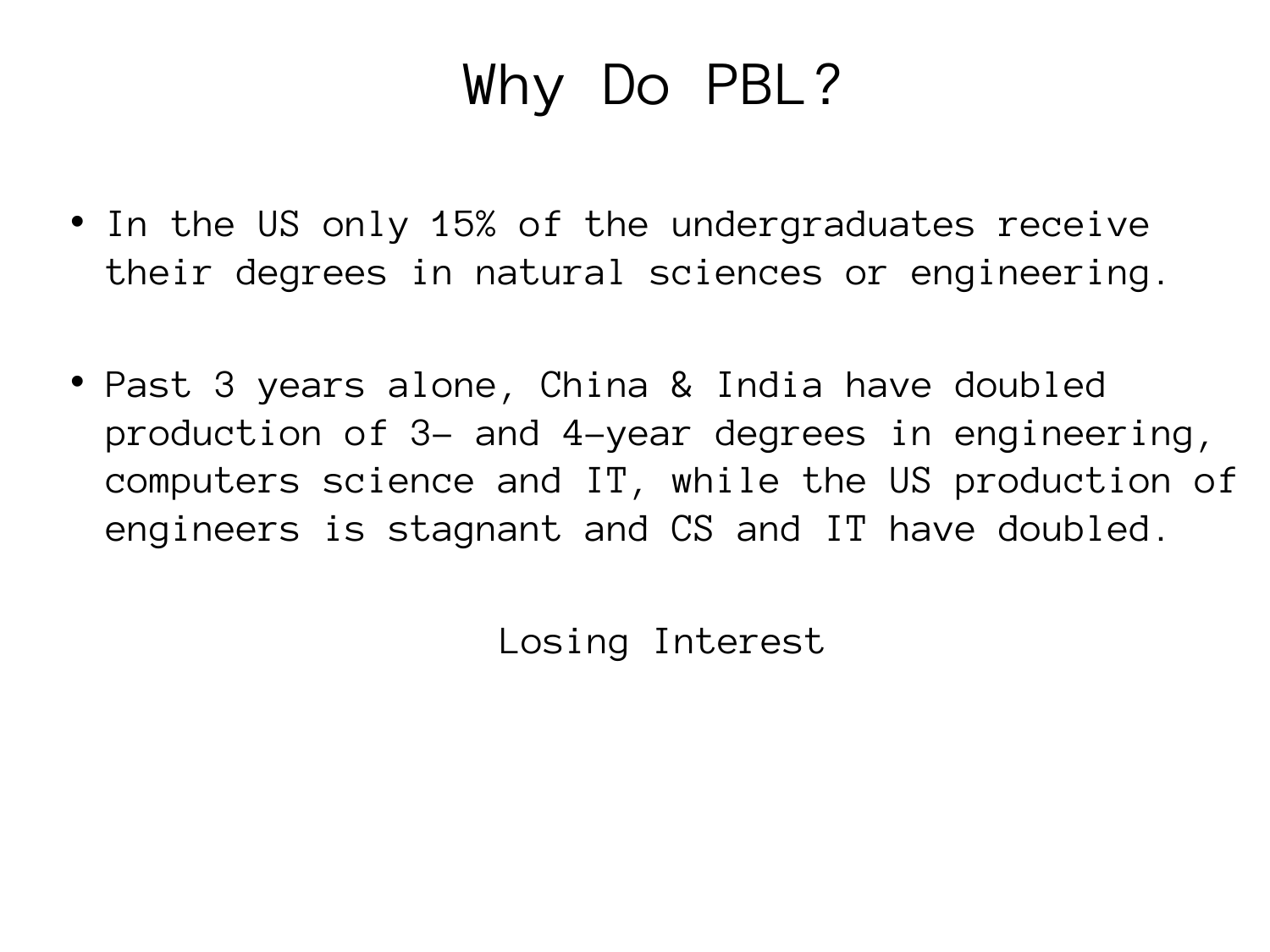

# Why Do PBL?
In the US only 15% of the undergraduates receive their degrees in natural sciences or engineering.

Past 3 years alone, China & India have doubled production of 3- and 4-year degrees in engineering, computers science and IT, while the US production of engineers is stagnant and CS and IT have doubled.

Losing Interest